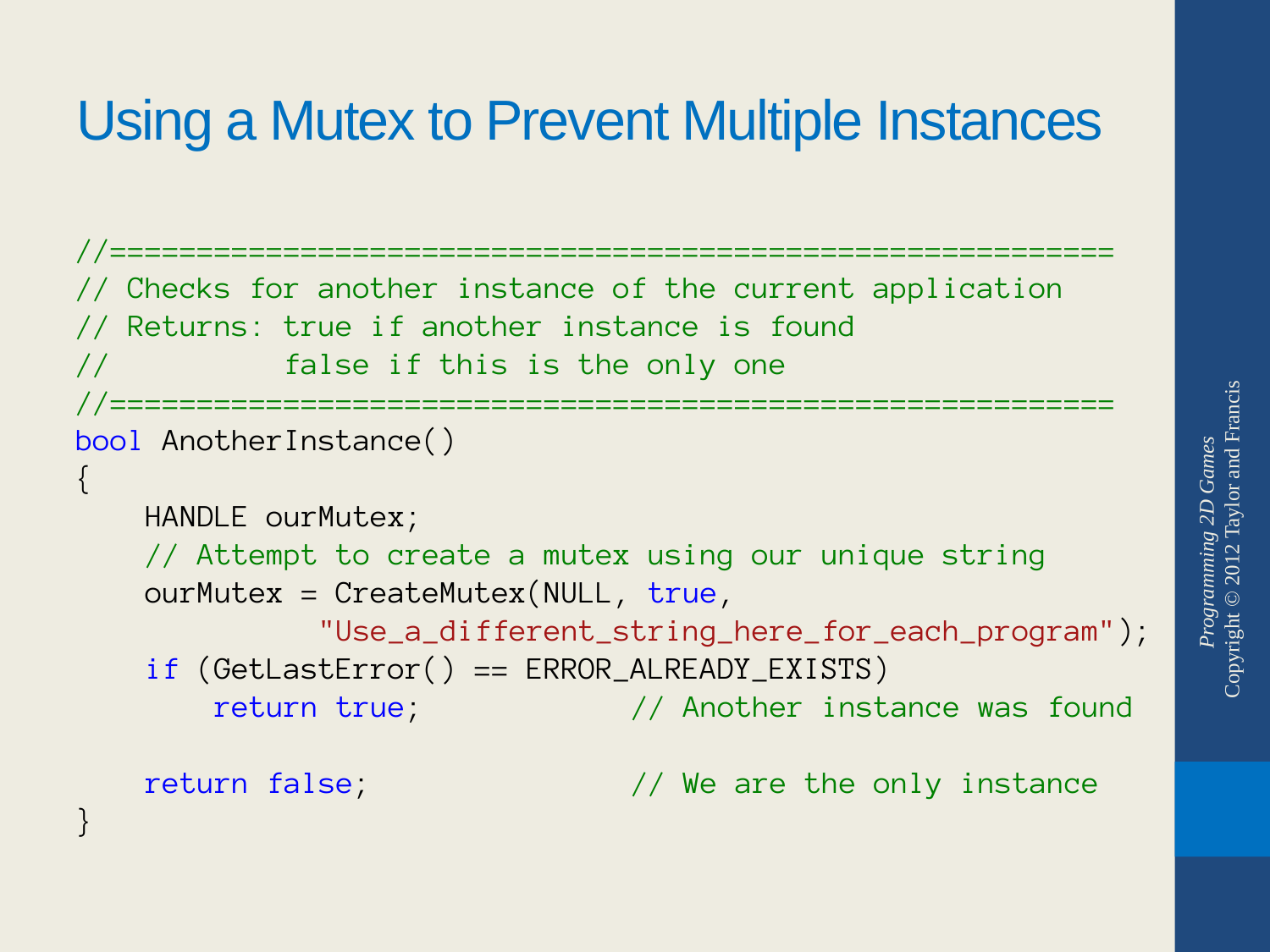

# Using a Mutex to Prevent Multiple Instances
//==========================================================
// Checks for another instance of the current application
// Returns: true if another instance is found
//          false if this is the only one
//==========================================================
bool AnotherInstance()
{
    HANDLE ourMutex;
    // Attempt to create a mutex using our unique string
    ourMutex = CreateMutex(NULL, true,
              "Use_a_different_string_here_for_each_program");
    if (GetLastError() == ERROR_ALREADY_EXISTS)
        return true;            // Another instance was found

    return false;               // We are the only instance
}

Programming 2D Games
Copyright © 2012 Taylor and Francis